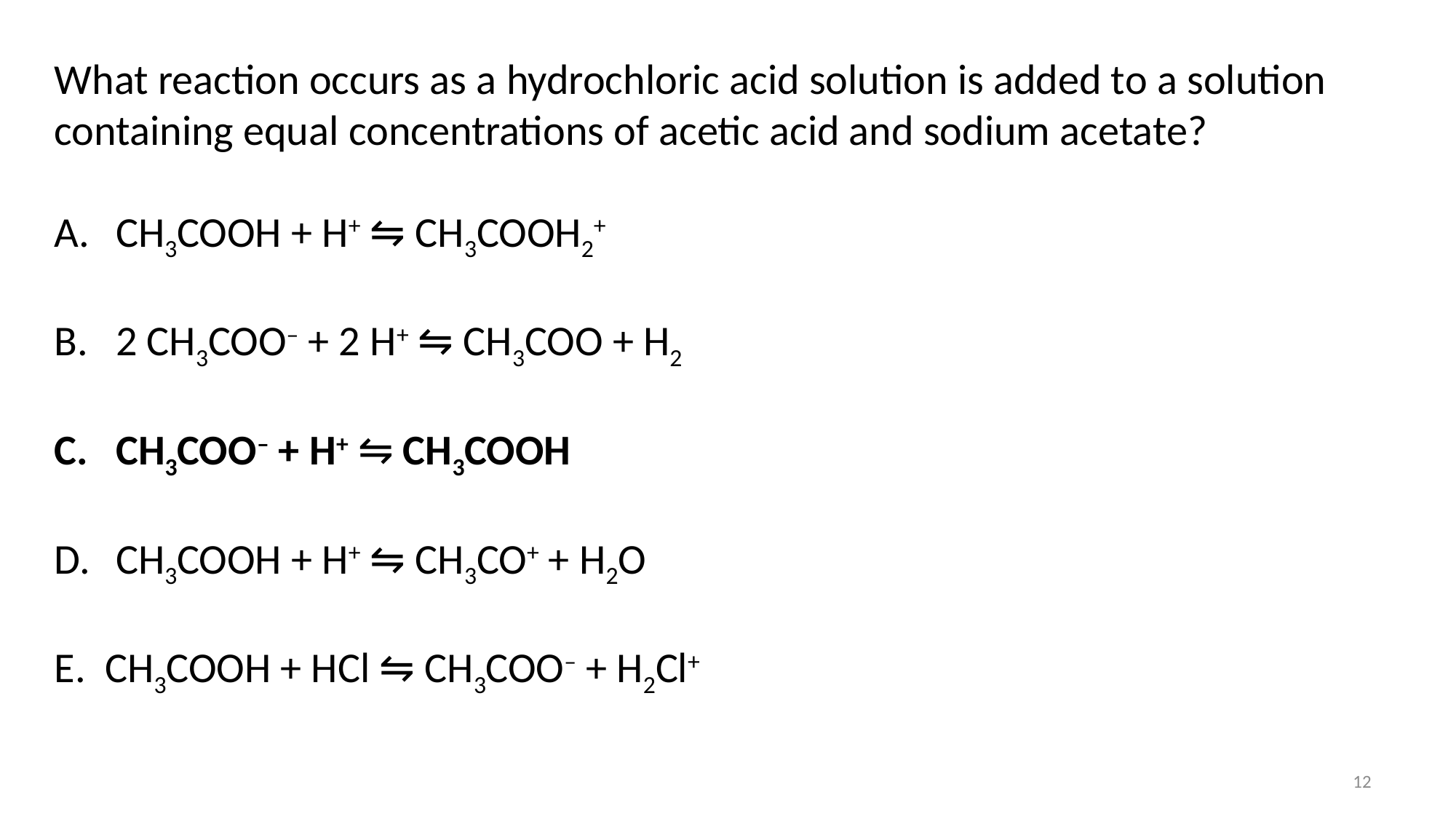

What reaction occurs as a hydrochloric acid solution is added to a solution containing equal concentrations of acetic acid and sodium acetate?

CH3COOH + H+ ⇋ CH3COOH2+

2 CH3COO– + 2 H+ ⇋ CH3COO + H2

CH3COO– + H+ ⇋ CH3COOH

CH3COOH + H+ ⇋ CH3CO+ + H2O

E.  CH3COOH + HCl ⇋ CH3COO– + H2Cl+
12